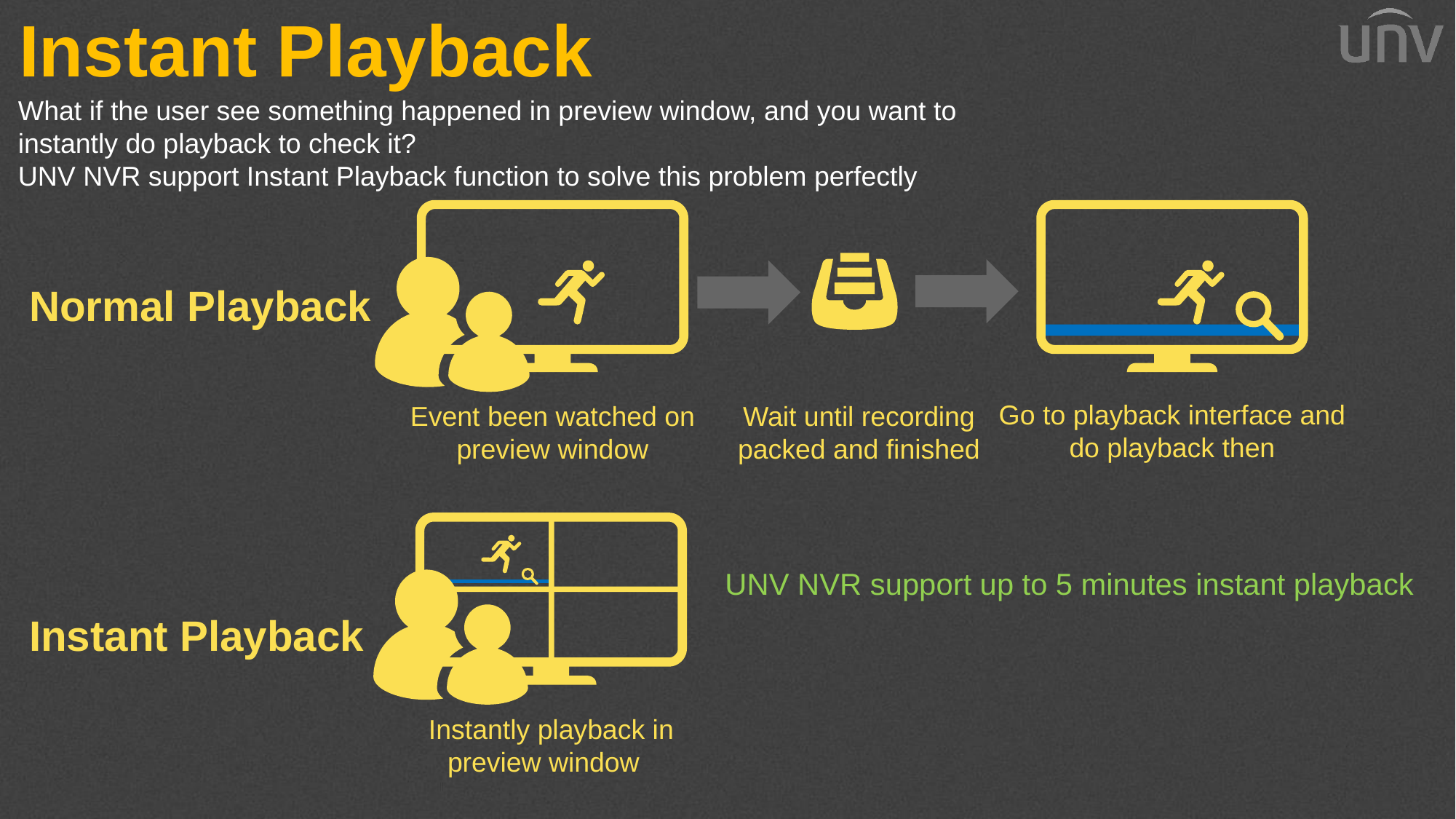

Instant Playback
What if the user see something happened in preview window, and you want to instantly do playback to check it?
UNV NVR support Instant Playback function to solve this problem perfectly

Normal Playback
Go to playback interface and do playback then
Wait until recording packed and finished
Event been watched on preview window

UNV NVR support up to 5 minutes instant playback
Instant Playback
Instantly playback in preview window